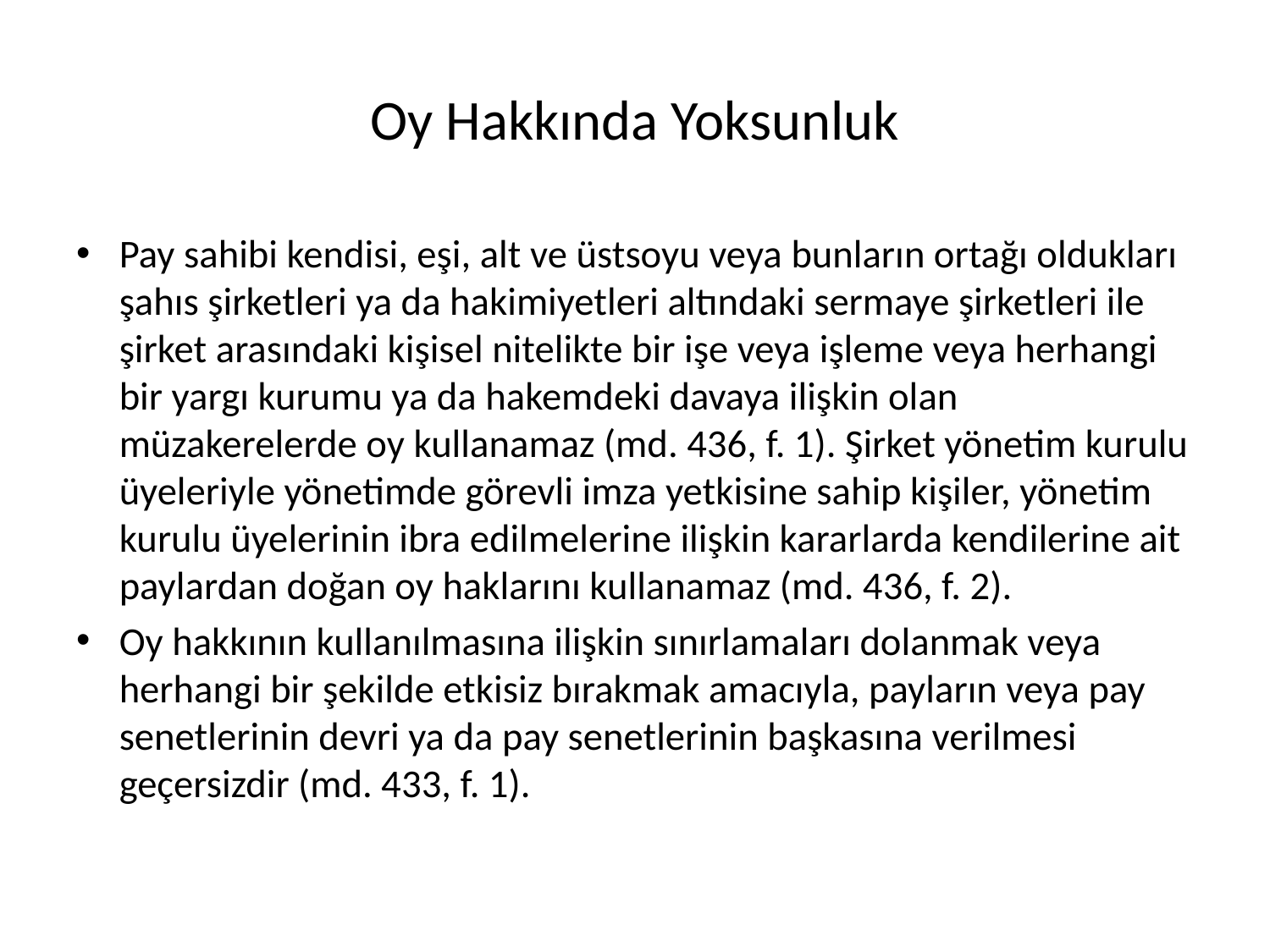

# Oy Hakkında Yoksunluk
Pay sahibi kendisi, eşi, alt ve üstsoyu veya bunların ortağı oldukları şahıs şirketleri ya da hakimiyetleri altındaki sermaye şirketleri ile şirket arasındaki kişisel nitelikte bir işe veya işleme veya herhangi bir yargı kurumu ya da hakemdeki davaya ilişkin olan müzakerelerde oy kullanamaz (md. 436, f. 1). Şirket yönetim kurulu üyeleriyle yönetimde görevli imza yetkisine sahip kişiler, yönetim kurulu üyelerinin ibra edilmelerine ilişkin kararlarda kendilerine ait paylardan doğan oy haklarını kullanamaz (md. 436, f. 2).
Oy hakkının kullanılmasına ilişkin sınırlamaları dolanmak veya herhangi bir şekilde etkisiz bırakmak amacıyla, payların veya pay senetlerinin devri ya da pay senetlerinin başkasına verilmesi geçersizdir (md. 433, f. 1).